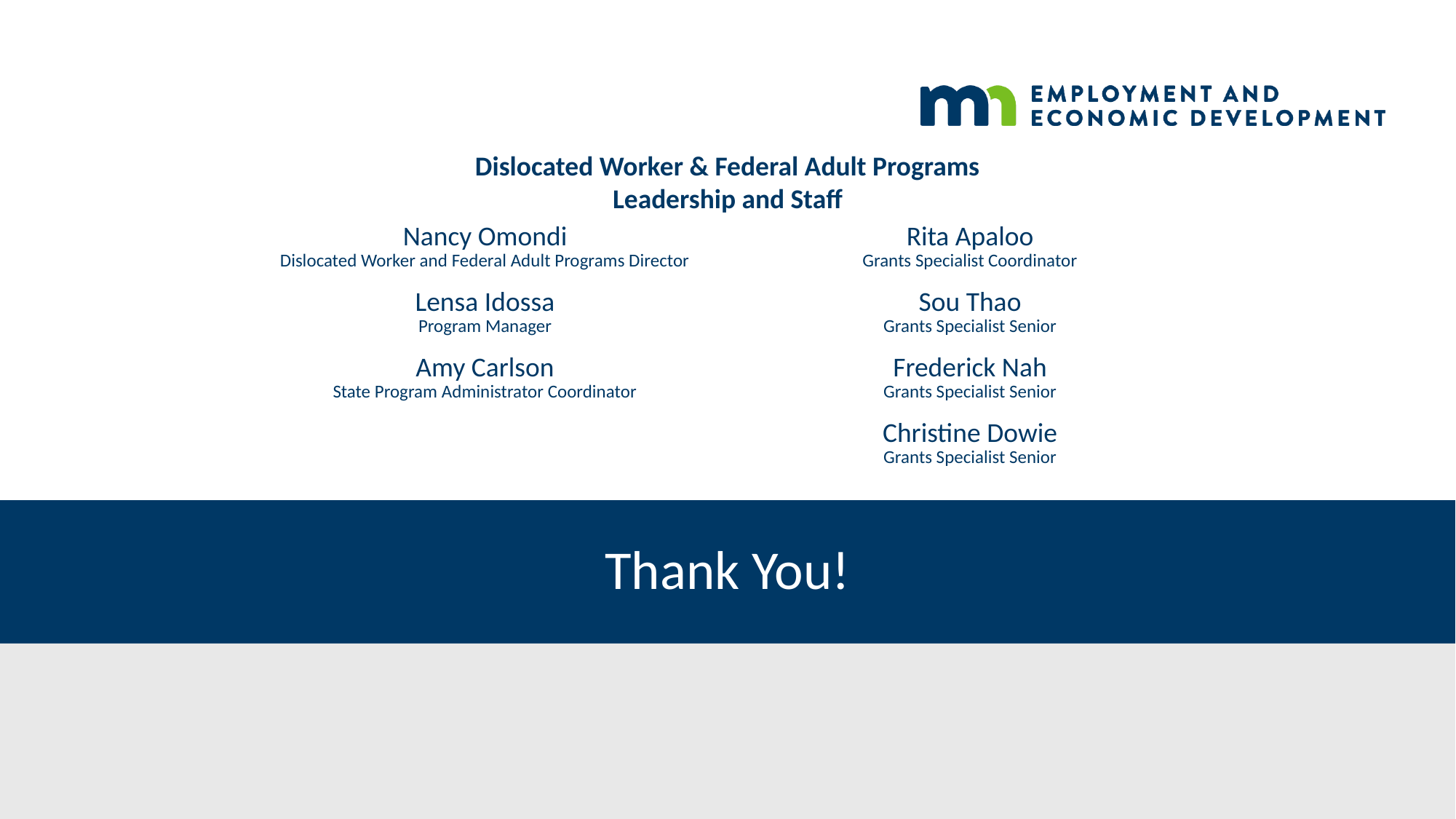

Dislocated Worker & Federal Adult Programs
Leadership and Staff
| Nancy Omondi Dislocated Worker and Federal Adult Programs Director | Rita Apaloo Grants Specialist Coordinator |
| --- | --- |
| Lensa Idossa Program Manager | Sou Thao Grants Specialist Senior |
| Amy Carlson State Program Administrator Coordinator | Frederick Nah Grants Specialist Senior |
|  | Christine Dowie Grants Specialist Senior |
# Thank You!